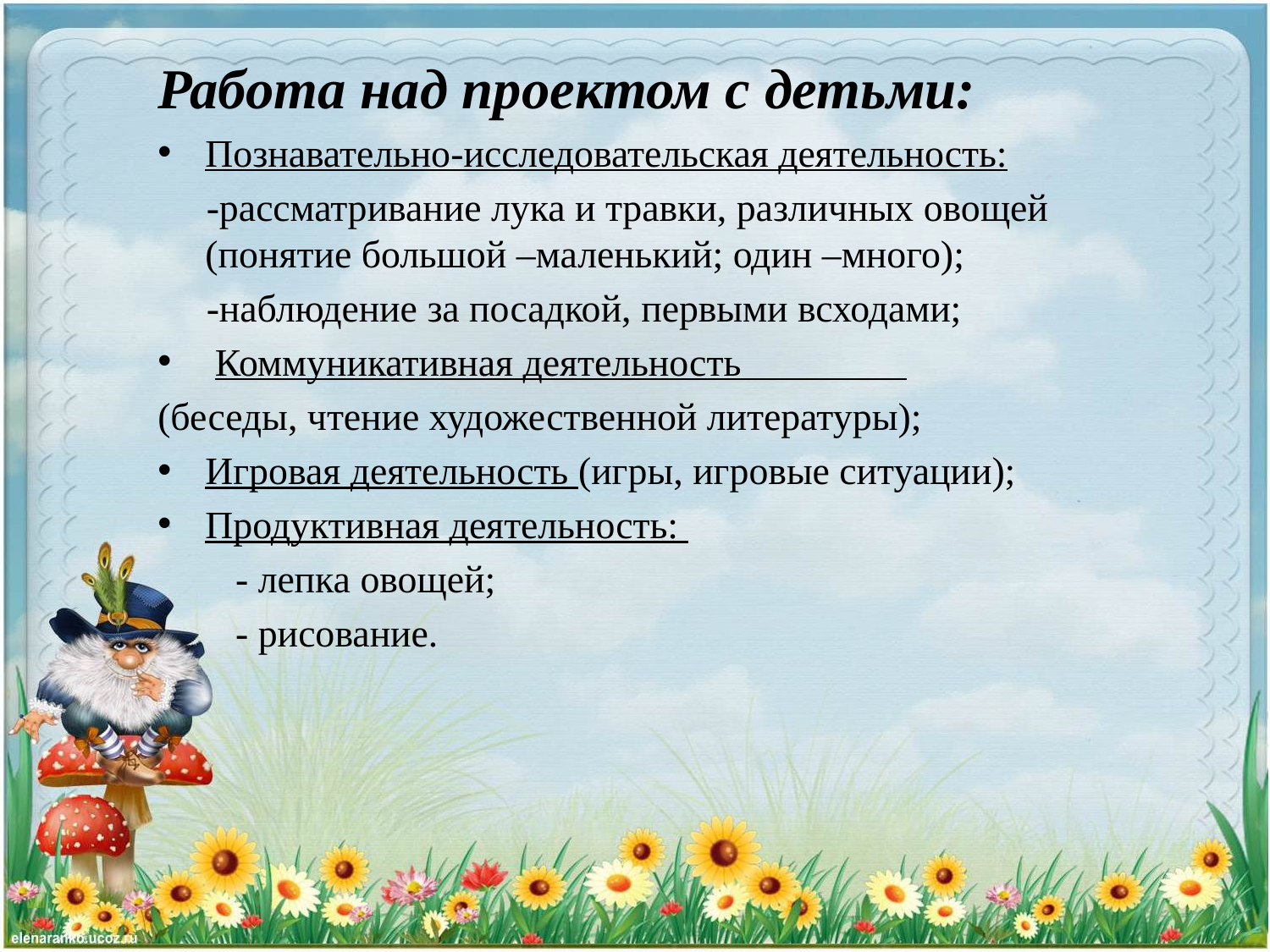

Работа над проектом с детьми:
Познавательно-исследовательская деятельность:
     -рассматривание лука и травки, различных овощей (понятие большой –маленький; один –много);
     -наблюдение за посадкой, первыми всходами;
 Коммуникативная деятельность
(беседы, чтение художественной литературы);
Игровая деятельность (игры, игровые ситуации);
Продуктивная деятельность:
        - лепка овощей;
        - рисование.